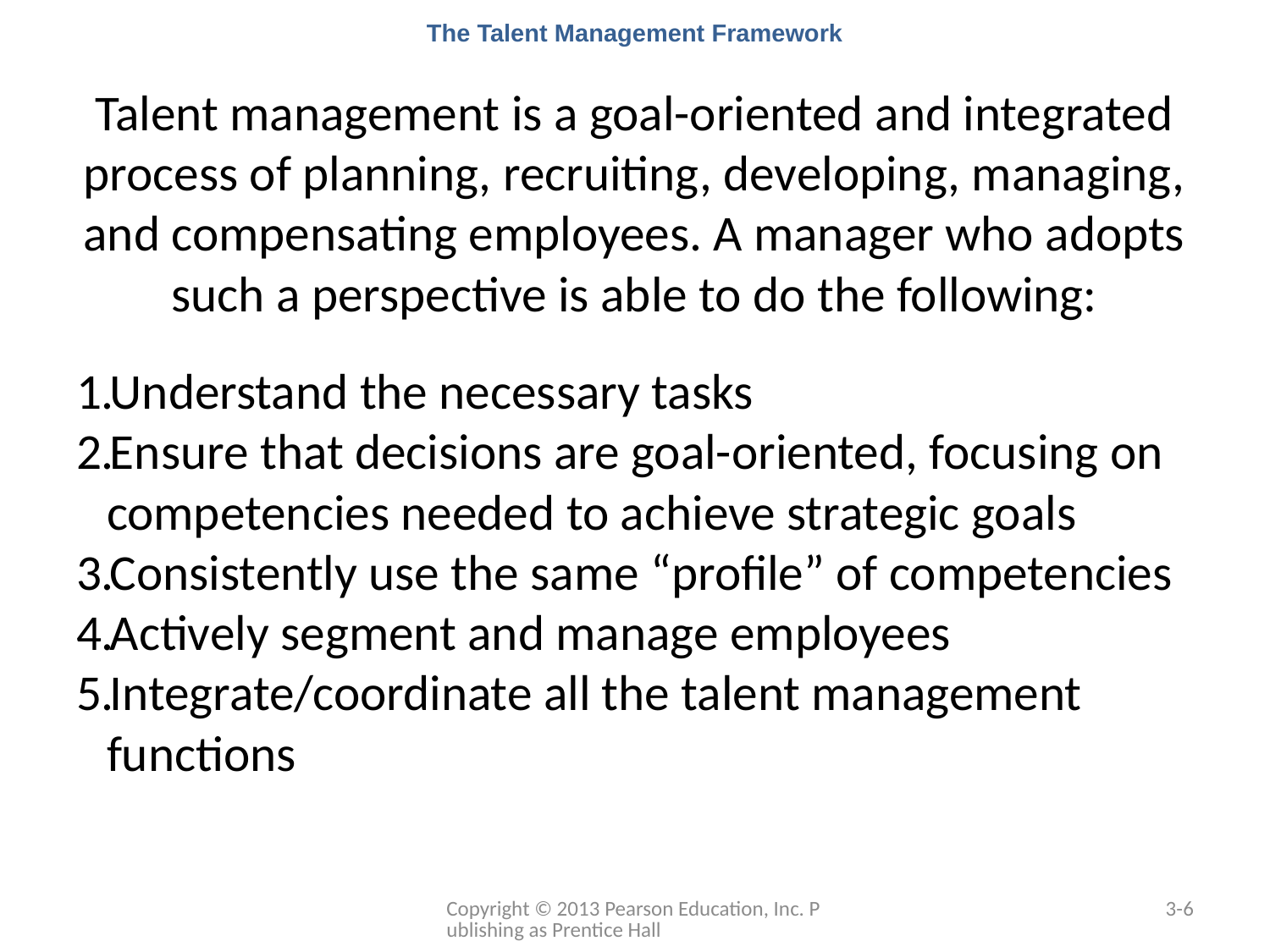

# The Talent Management Framework
Talent management is a goal-oriented and integrated process of planning, recruiting, developing, managing, and compensating employees. A manager who adopts such a perspective is able to do the following:

Understand the necessary tasks
Ensure that decisions are goal-oriented, focusing on competencies needed to achieve strategic goals
Consistently use the same “profile” of competencies
Actively segment and manage employees
Integrate/coordinate all the talent management functions

Copyright © 2013 Pearson Education, Inc. Publishing as Prentice Hall
3-6